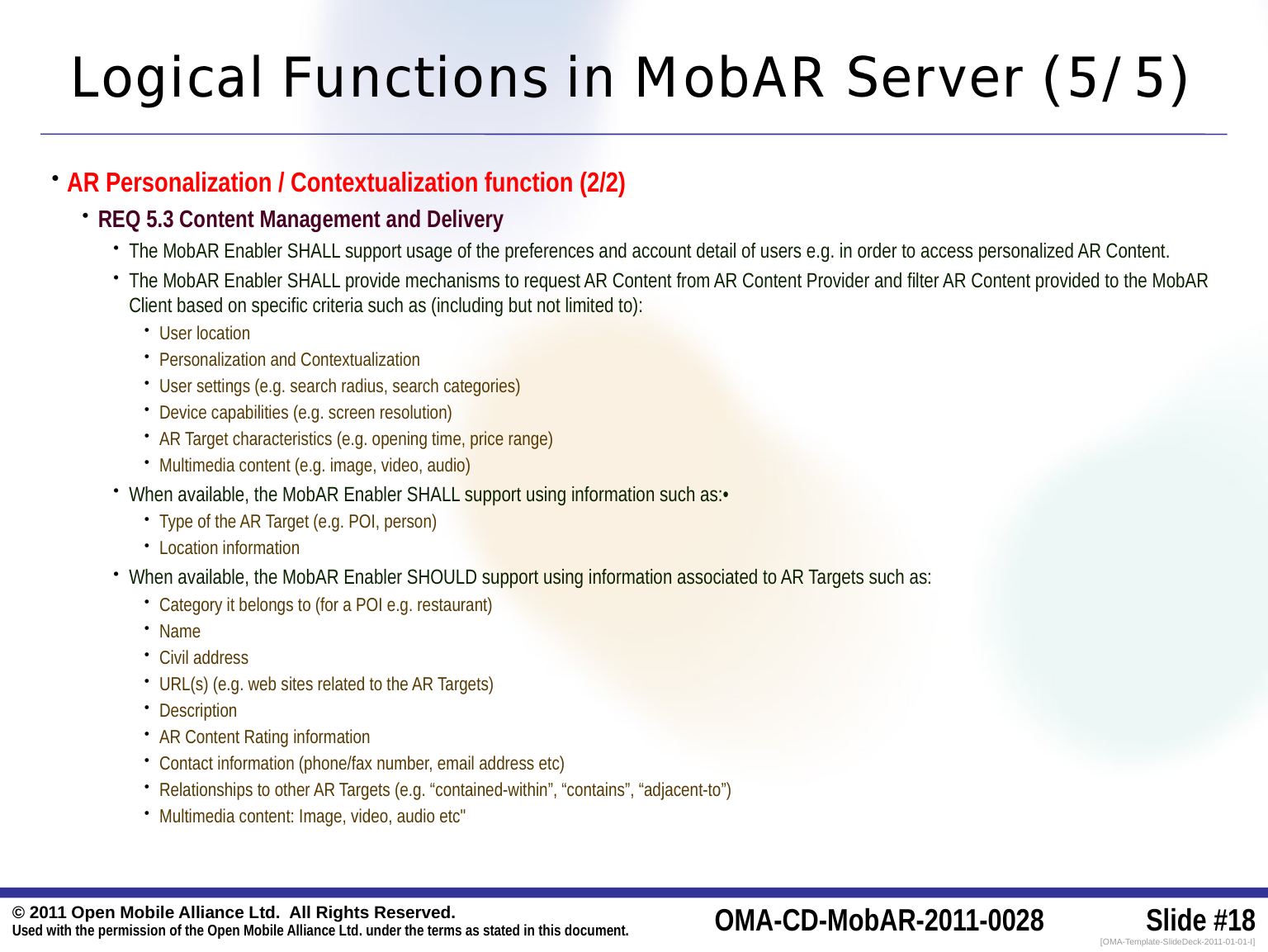

# Logical Functions in MobAR Server (5/5)
AR Personalization / Contextualization function (2/2)
REQ 5.3 Content Management and Delivery
The MobAR Enabler SHALL support usage of the preferences and account detail of users e.g. in order to access personalized AR Content.
The MobAR Enabler SHALL provide mechanisms to request AR Content from AR Content Provider and filter AR Content provided to the MobAR Client based on specific criteria such as (including but not limited to):
User location
Personalization and Contextualization
User settings (e.g. search radius, search categories)
Device capabilities (e.g. screen resolution)
AR Target characteristics (e.g. opening time, price range)
Multimedia content (e.g. image, video, audio)
When available, the MobAR Enabler SHALL support using information such as:•
Type of the AR Target (e.g. POI, person)
Location information
When available, the MobAR Enabler SHOULD support using information associated to AR Targets such as:
Category it belongs to (for a POI e.g. restaurant)
Name
Civil address
URL(s) (e.g. web sites related to the AR Targets)
Description
AR Content Rating information
Contact information (phone/fax number, email address etc)
Relationships to other AR Targets (e.g. “contained-within”, “contains”, “adjacent-to”)
Multimedia content: Image, video, audio etc"